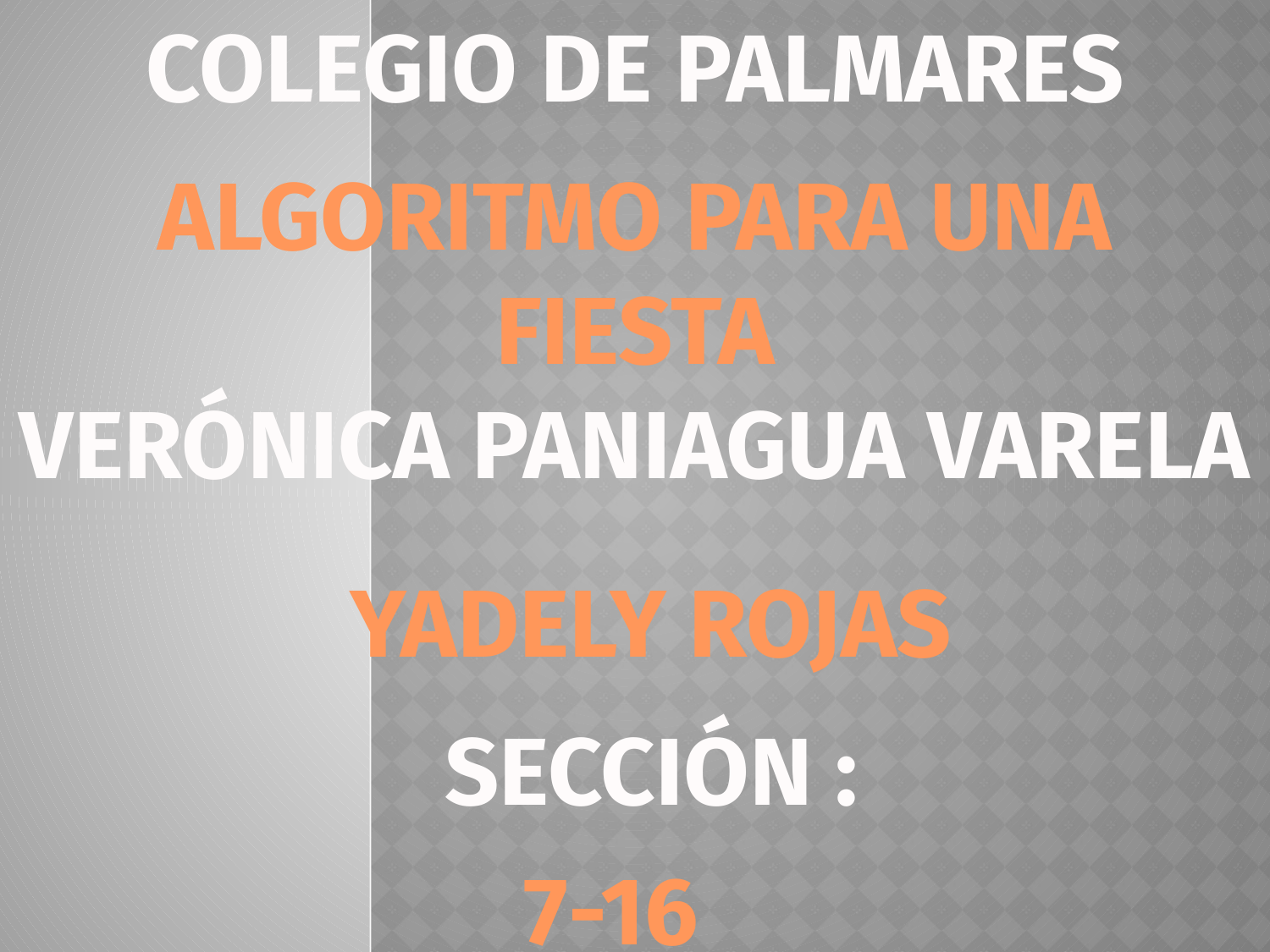

COLEGIO DE PALMARES
ALGORITMO PARA UNA FIESTA
VERÓNICA PANIAGUA VARELA
YADELY ROJAS
SECCIÓN :
7-16